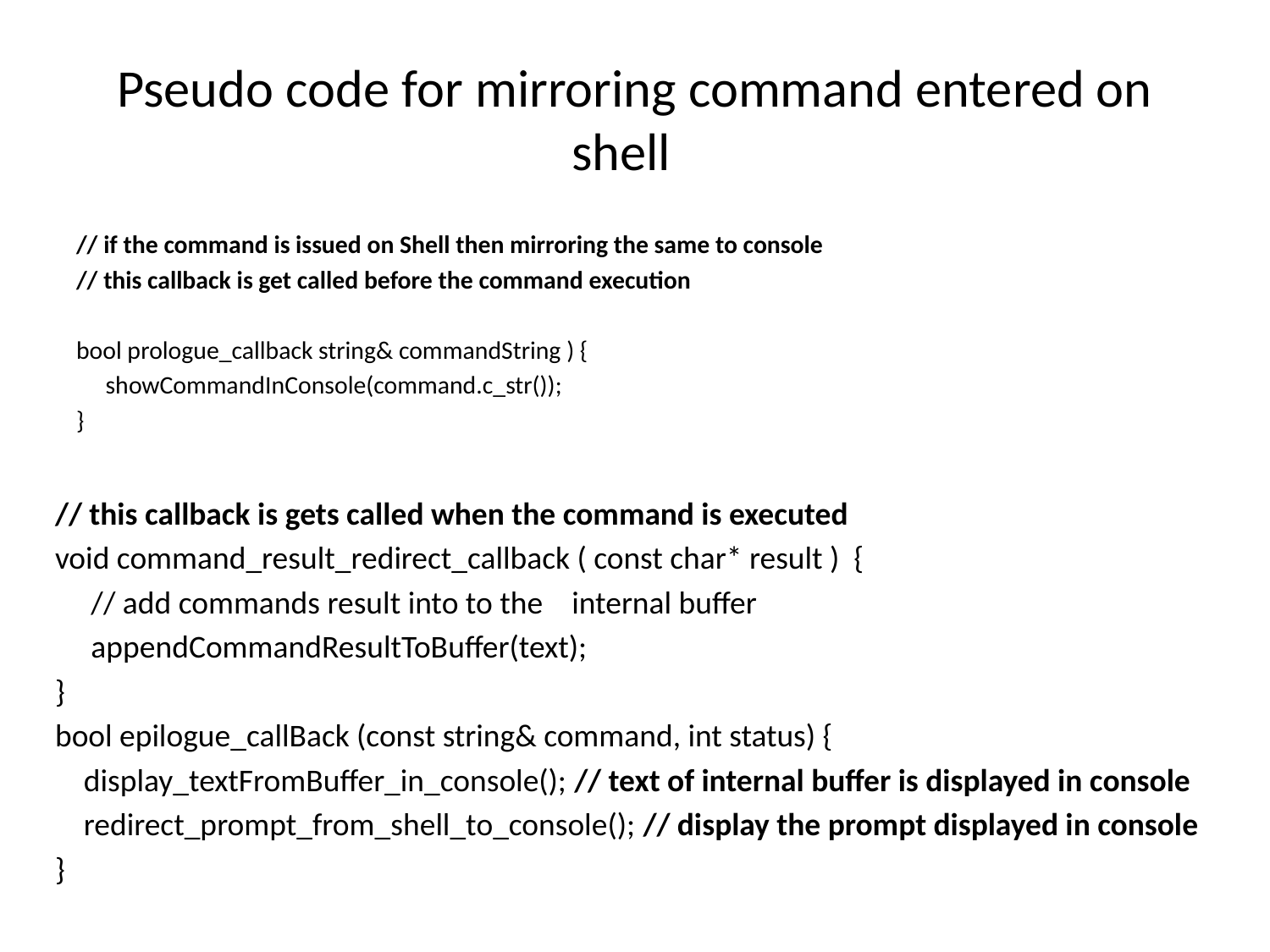

# Pseudo code for mirroring command entered on shell
// if the command is issued on Shell then mirroring the same to console
// this callback is get called before the command execution

bool prologue_callback string& commandString ) {
	showCommandInConsole(command.c_str());
}

// this callback is gets called when the command is executed
void command_result_redirect_callback ( const char* result )  {
     // add commands result into to the    internal buffer
     appendCommandResultToBuffer(text);
}
bool epilogue_callBack (const string& command, int status) {
    display_textFromBuffer_in_console(); // text of internal buffer is displayed in console
    redirect_prompt_from_shell_to_console(); // display the prompt displayed in console
}